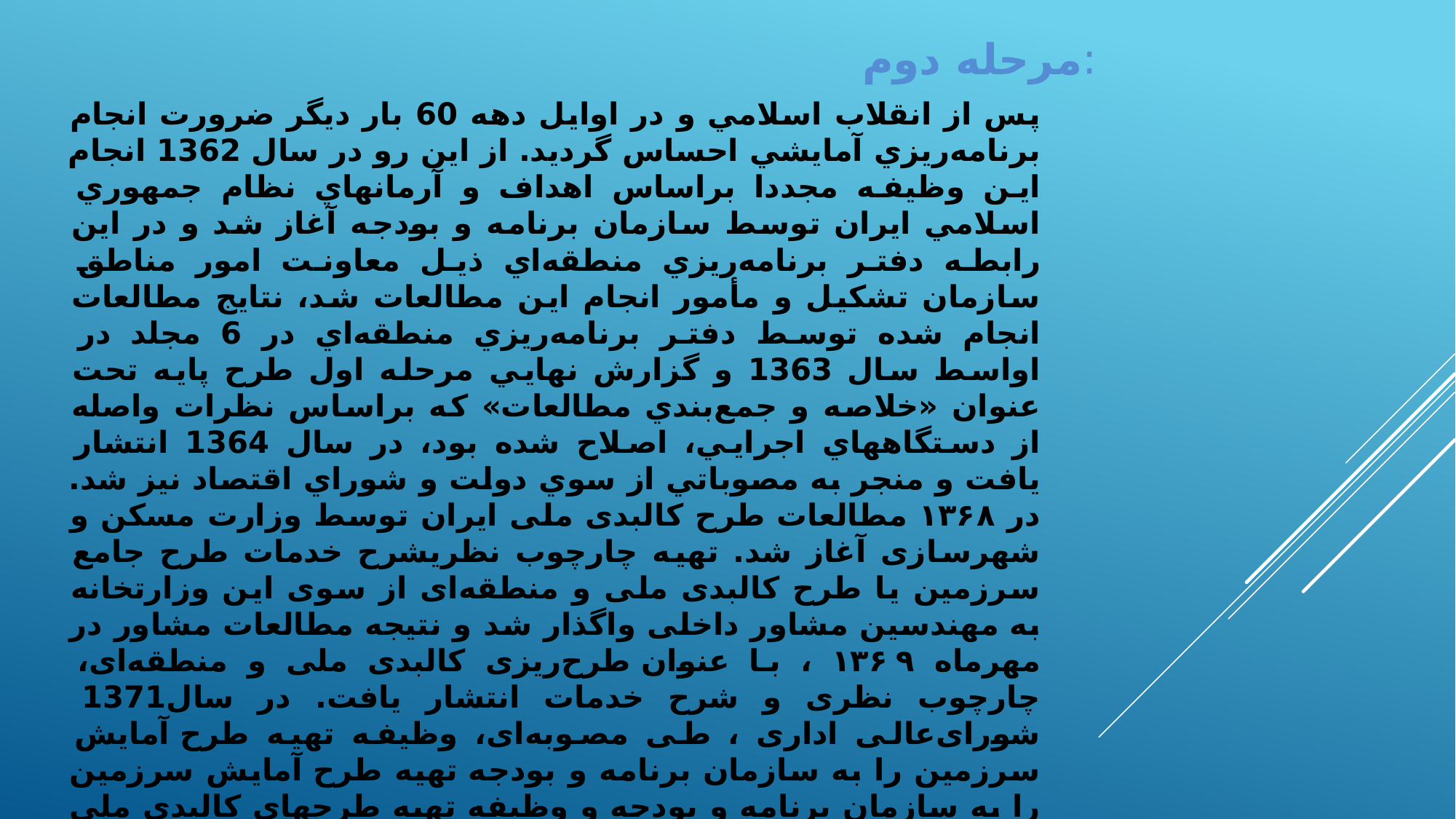

مرحله دوم:
پس از انقلاب اسلامي و در اوايل دهه 60 بار ديگر ضرورت انجام برنامه‌ريزي آمايشي احساس گرديد. از اين رو در سال 1362 انجام اين وظيفه مجددا براساس اهداف و آرمانهاي نظام جمهوري اسلامي ايران توسط سازمان برنامه و بودجه آغاز شد و در اين رابطه دفتر برنامه‌ريزي منطقه‌اي ذيل معاونت امور مناطق سازمان تشكيل و مأمور انجام اين مطالعات شد، نتايج مطالعات انجام شده توسط دفتر برنامه‌ريزي منطقه‌اي در 6 مجلد در اواسط سال 1363 و گزارش نهايي مرحله اول طرح پايه تحت عنوان «خلاصه و جمع‌بندي مطالعات» كه براساس نظرات واصله از دستگاههاي اجرايي، اصلاح شده بود، در سال 1364 انتشار يافت و منجر به مصوباتي از سوي دولت و شوراي اقتصاد نيز شد. در ۱۳۶۸ مطالعات طرح کالبدی ملی ایران توسط وزارت مسکن و شهرسازی آغاز شد. تهیه چارچوب نظریشرح خدمات طرح جامع سرزمین یا طرح کالبدی ملی و منطقه‌ای از سوی این وزارتخانه به مهندسین مشاور داخلی واگذار شد و نتیجه مطالعات مشاور در مهرماه ۱۳۶۹ ، با عنوان طرح‌ریزی کالبدی ملی و منطقه‌ای، چارچوب نظری و شرح خدمات انتشار یافت. در سال1371 شورای‌عالی اداری ، طی مصوبه‌ای، وظیفه تهیه طرح آمایش سرزمین را به سازمان برنامه و بودجه تهیه طرح آمایش سرزمین را به سازمان برنامه و بودجه و وظیفه تهیه طرحهای کالبدی ملی ومنطقه‌ای را به وزارت   مسکن وشهرسازی واگذار نمود. در سال ۱۳۷۲ ، خط‌ مشی های ملی و منطقه‌ای آمایش سرزمین برای درج در برنامه دوم توسعه کشور، تهیه و با اصلاحاتی در جلسات خردادماه همان سال به تصویب شورای اقتصاد رسید، اما در پیوست نهایی لایحه فقط خط‌مشی های ملی آمایش سرزمین درج گردید و مباحث منطقه‌ای آن حذف شد. از سال ۱۳۷۵ ، مطالعات طرح کالبدی ملی به تصویب رسید و از سال بعد، یکبار دیگر مطالعات آمایش سرزمین در سازمان شروع شد. سپس آمايش سرزمين از اوايل سال 1377 مجددا آغاز شد. حاصل مرحله اول اين مطالعات تحت عنوان «نظريه پايه توسعه ملي و ديدگاه بلندمدت آمايش سرزمين» در ارديبهشت ماه سال 1379 در جلسه هيئت محترم دولت ارائه شد. در ادامه اين مطالعات منجر به تدوين ضوابط ملي آمايش سرزمين و تصويب آن در هيئت محترم وزيران وهمچنین نظریه پایه توسعه استانی وراهبردهای بخش آمایش سرزمین شد.